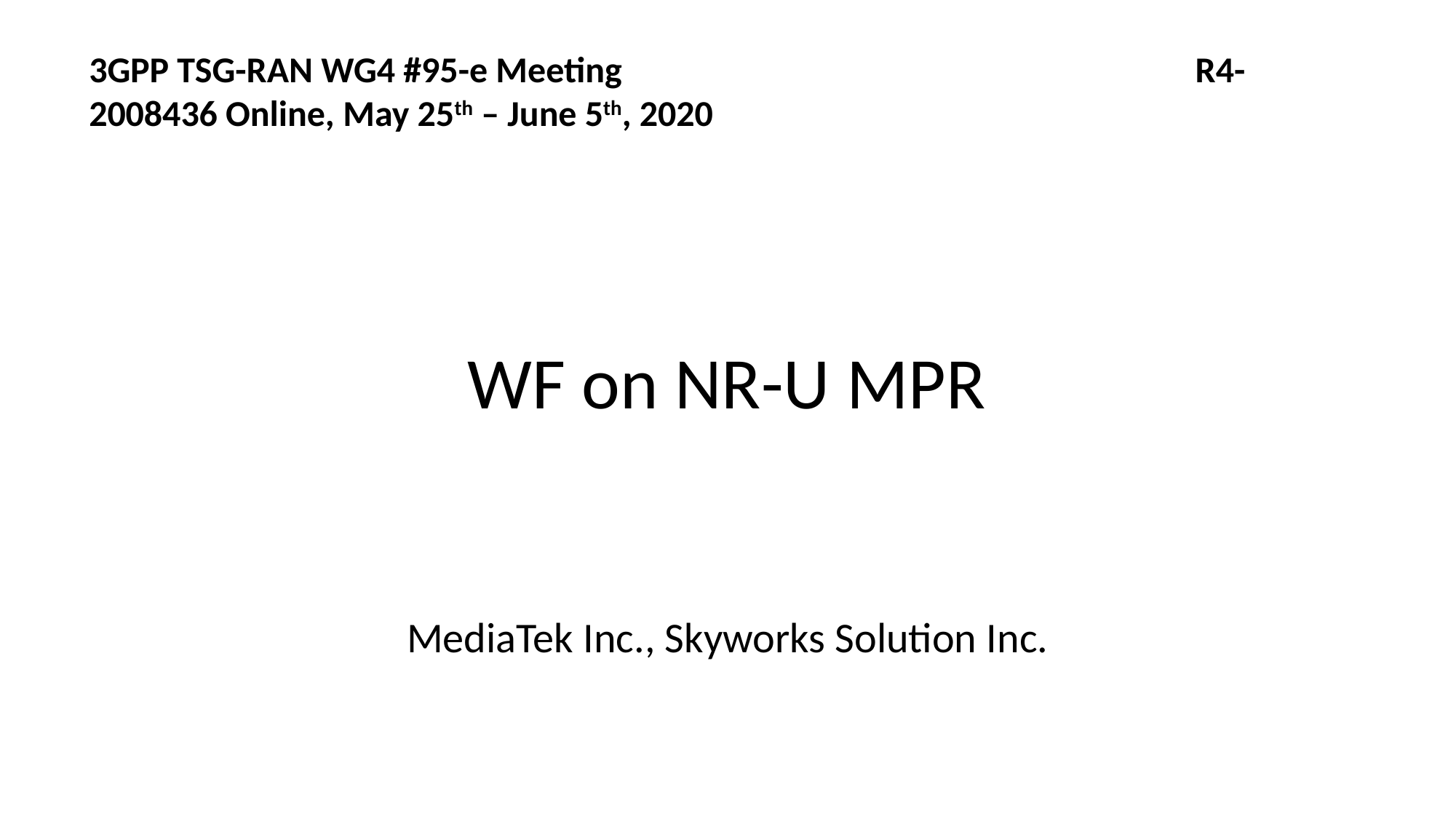

3GPP TSG-RAN WG4 #95-e Meeting                                                                      R4-2008436 Online, May 25th – June 5th, 2020
# WF on NR-U MPR
MediaTek Inc., Skyworks Solution Inc.